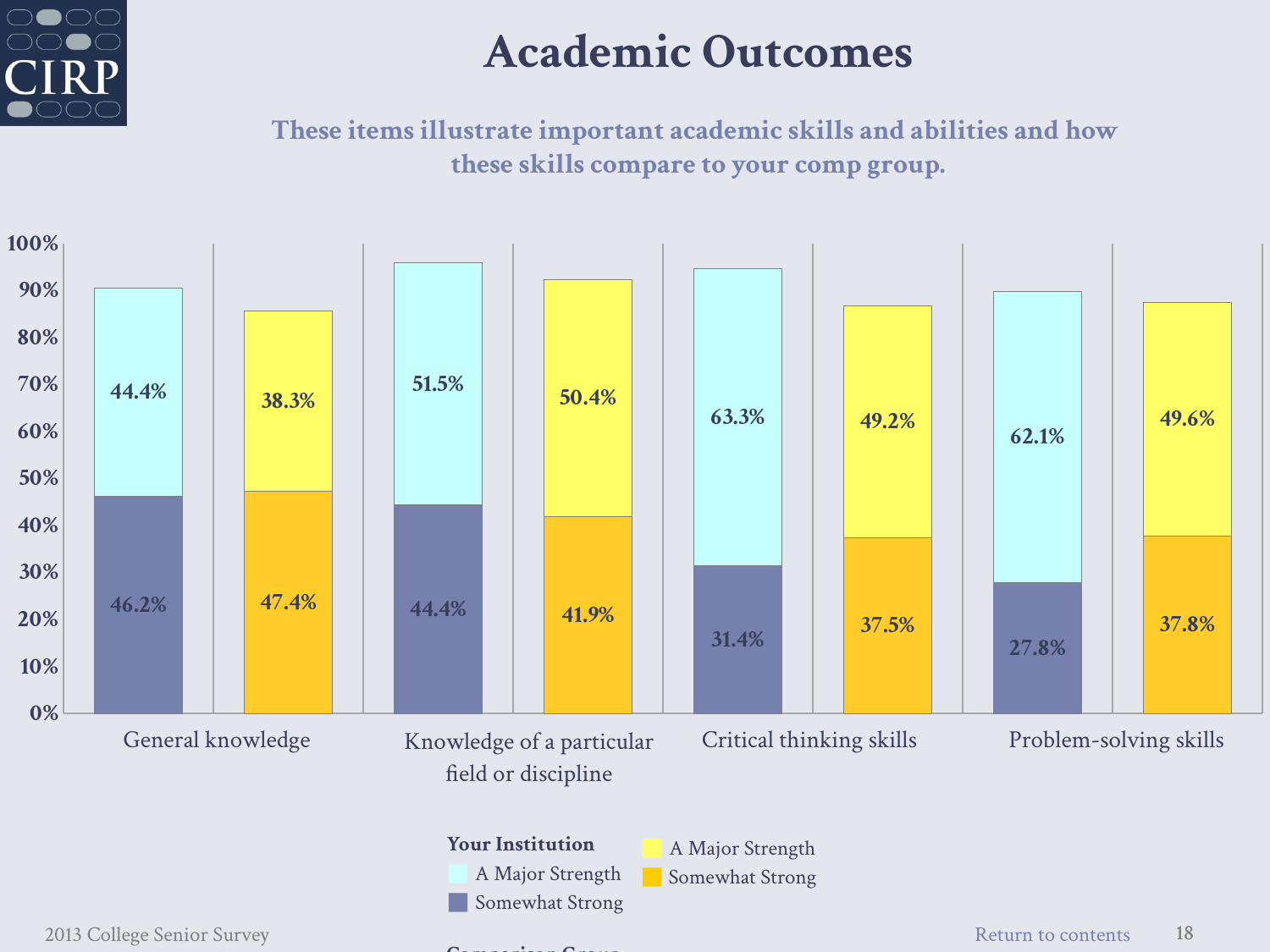

Academic Outcomes
These items illustrate important academic skills and abilities and how
these skills compare to your comp group.

### Chart

| Category | stronger | much stronger |
|---|---|---|
| General knowledge | 0.462 | 0.444 |
| comp | 0.474 | 0.383 |
| Knowledge of a particular field or discipline | 0.444 | 0.515 |
| comp | 0.419 | 0.504 |
| Critical thinking skills | 0.314 | 0.633 |
| comp | 0.375 | 0.492 |
| Problem-solving skills | 0.278 | 0.621 |
| comp | 0.378 | 0.496 |
| General knowledge |
| --- |
| Critical thinking skills |
| --- |
| Problem-solving skills |
| --- |
| Knowledge of a particular field or discipline |
| --- |
Your Institution
■ A Major Strength
■ Somewhat Strong

Comparison Group
■ A Major Strength
■ Somewhat Strong

2013 College Senior Survey
18
18